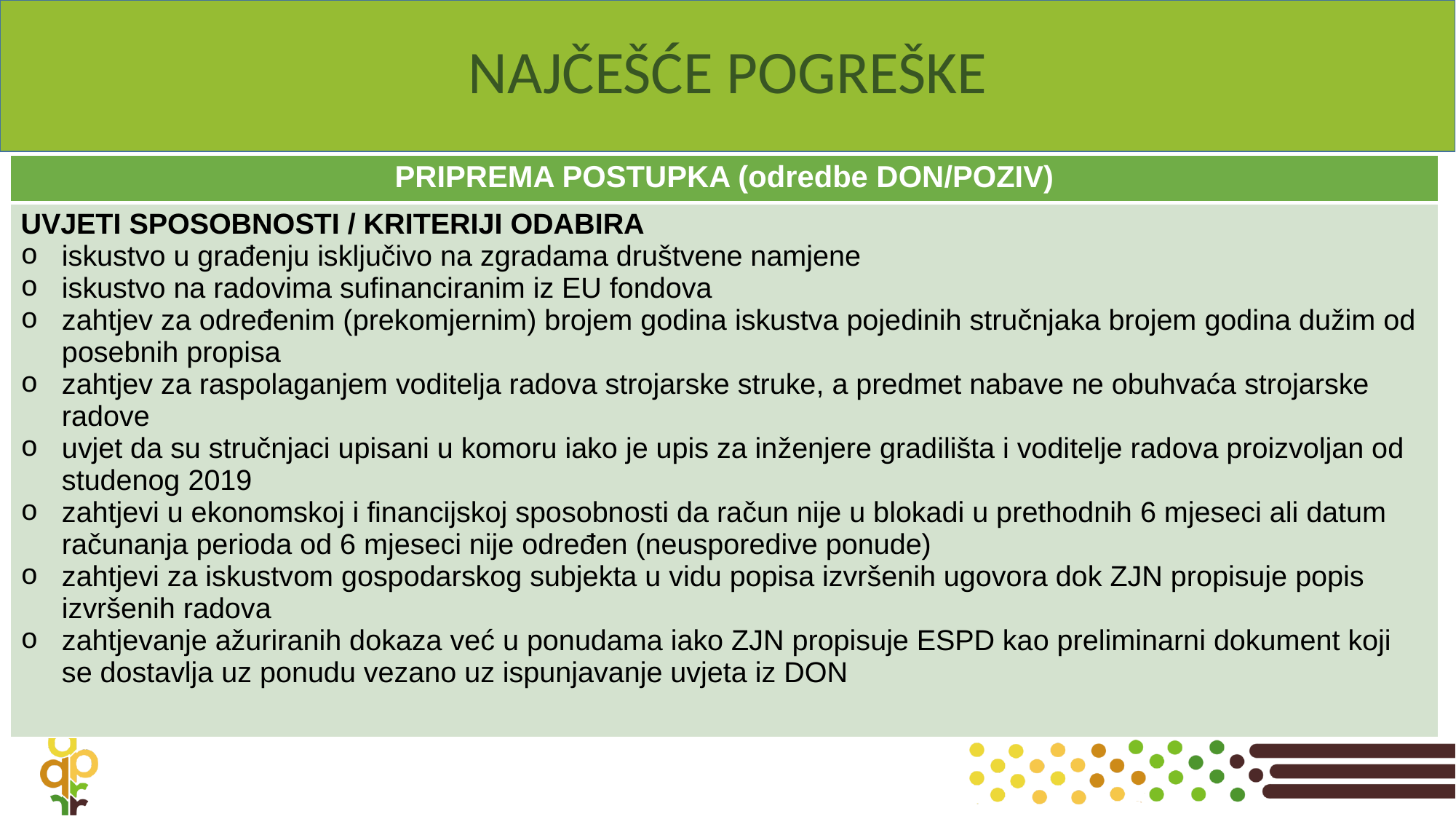

# NAJČEŠĆE POGREŠKE
| PRIPREMA POSTUPKA (odredbe DON/POZIV) |
| --- |
| UVJETI SPOSOBNOSTI / KRITERIJI ODABIRA iskustvo u građenju isključivo na zgradama društvene namjene iskustvo na radovima sufinanciranim iz EU fondova zahtjev za određenim (prekomjernim) brojem godina iskustva pojedinih stručnjaka brojem godina dužim od posebnih propisa zahtjev za raspolaganjem voditelja radova strojarske struke, a predmet nabave ne obuhvaća strojarske radove uvjet da su stručnjaci upisani u komoru iako je upis za inženjere gradilišta i voditelje radova proizvoljan od studenog 2019 zahtjevi u ekonomskoj i financijskoj sposobnosti da račun nije u blokadi u prethodnih 6 mjeseci ali datum računanja perioda od 6 mjeseci nije određen (neusporedive ponude) zahtjevi za iskustvom gospodarskog subjekta u vidu popisa izvršenih ugovora dok ZJN propisuje popis izvršenih radova zahtjevanje ažuriranih dokaza već u ponudama iako ZJN propisuje ESPD kao preliminarni dokument koji se dostavlja uz ponudu vezano uz ispunjavanje uvjeta iz DON |